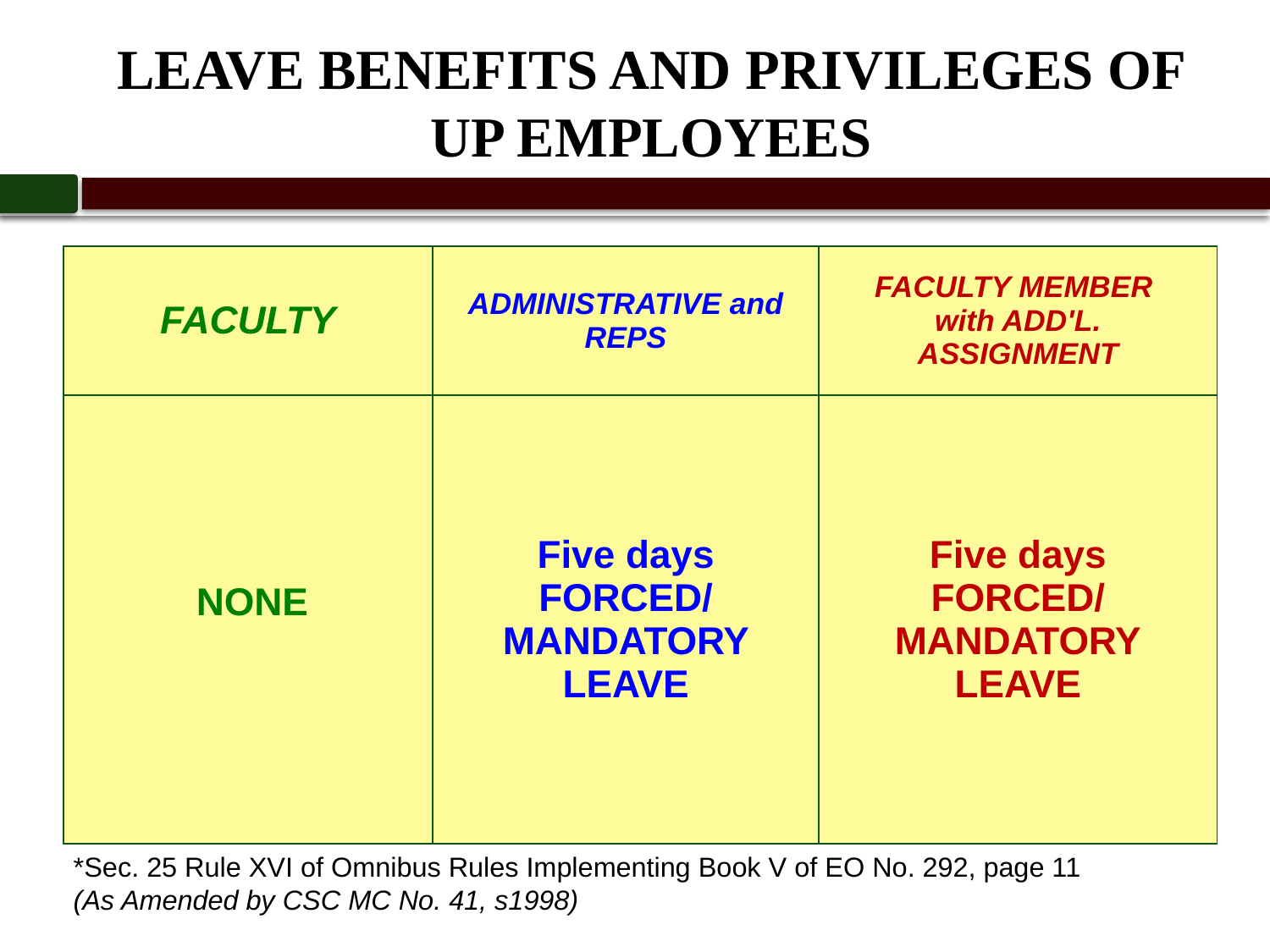

# LEAVE BENEFITS AND PRIVILEGES OF UP EMPLOYEES
| FACULTY | ADMINISTRATIVE and REPS | FACULTY MEMBER with ADD'L. ASSIGNMENT |
| --- | --- | --- |
| NONE | Five days FORCED/ MANDATORY LEAVE | Five days FORCED/ MANDATORY LEAVE |
*Sec. 25 Rule XVI of Omnibus Rules Implementing Book V of EO No. 292, page 11
(As Amended by CSC MC No. 41, s1998)